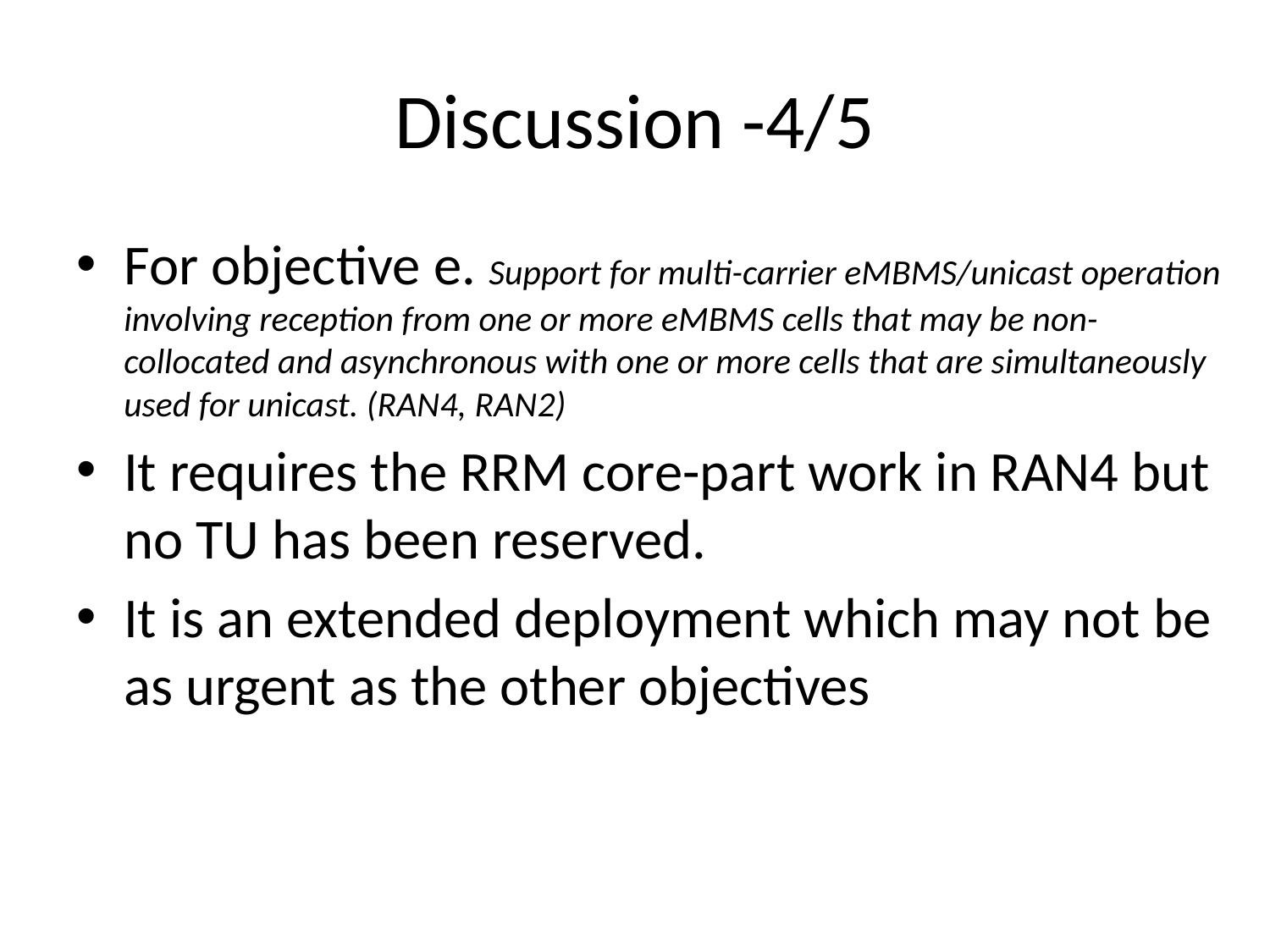

# Discussion -4/5
For objective e. Support for multi-carrier eMBMS/unicast operation involving reception from one or more eMBMS cells that may be non-collocated and asynchronous with one or more cells that are simultaneously used for unicast. (RAN4, RAN2)
It requires the RRM core-part work in RAN4 but no TU has been reserved.
It is an extended deployment which may not be as urgent as the other objectives